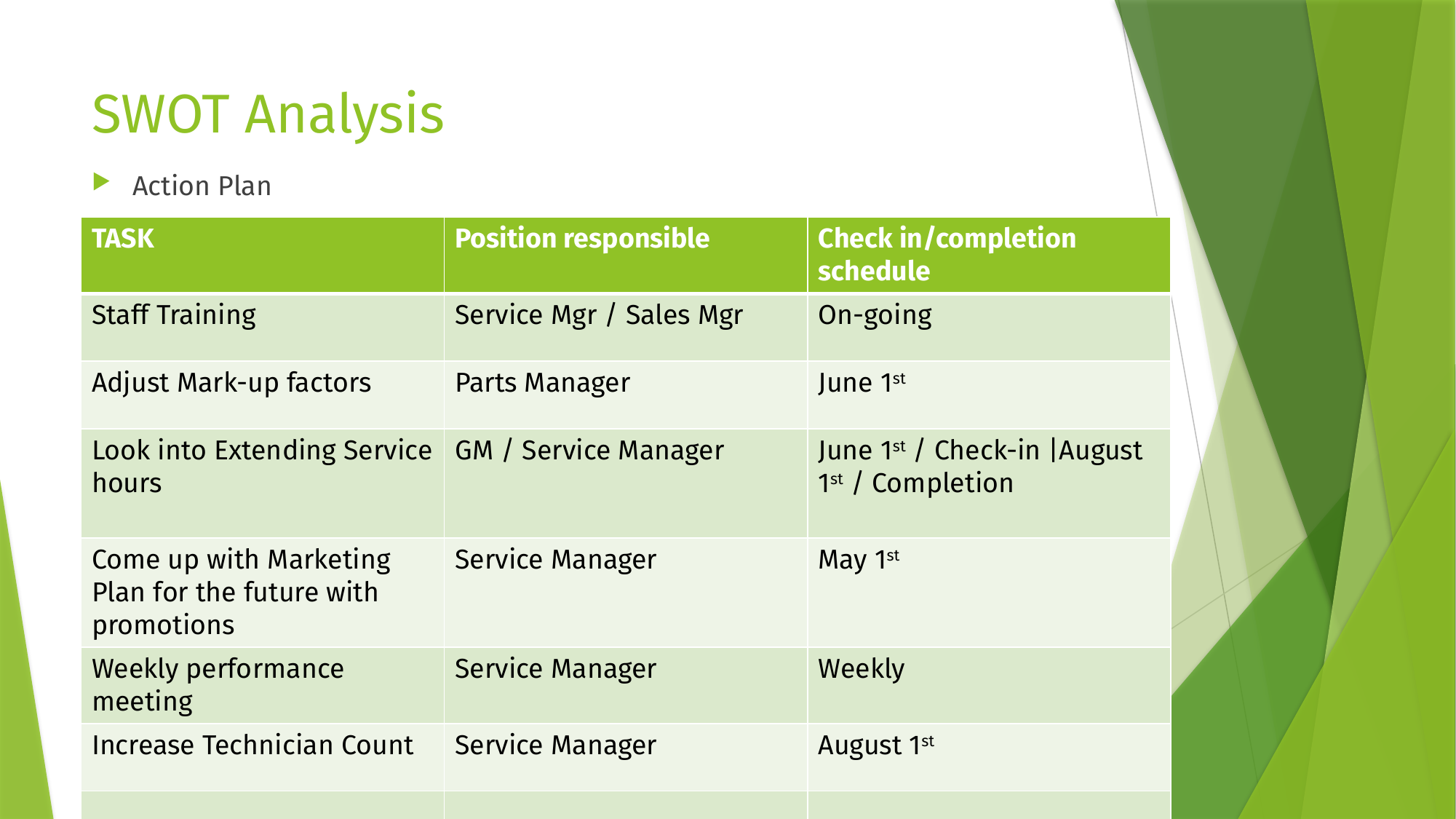

# SWOT Analysis
Action Plan

| TASK | Position responsible | Check in/completion schedule |
| --- | --- | --- |
| Staff Training | Service Mgr / Sales Mgr | On-going |
| Adjust Mark-up factors | Parts Manager | June 1st |
| Look into Extending Service hours | GM / Service Manager | June 1st / Check-in |August 1st / Completion |
| Come up with Marketing Plan for the future with promotions | Service Manager | May 1st |
| Weekly performance meeting | Service Manager | Weekly |
| Increase Technician Count | Service Manager | August 1st |
|  |  |  |